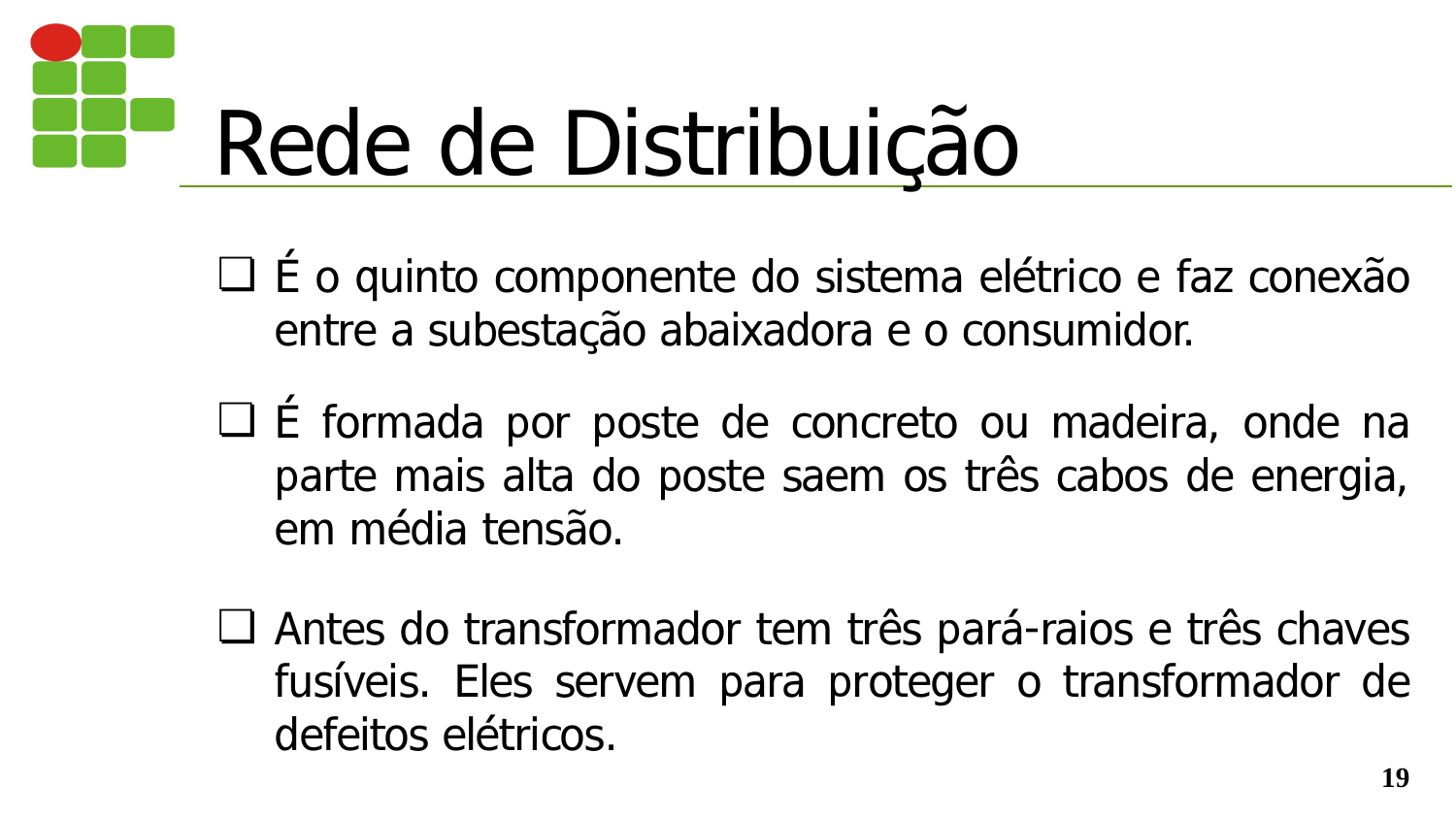

# Rede de Distribuição
É o quinto componente do sistema elétrico e faz conexão entre a subestação abaixadora e o consumidor.
É formada por poste de concreto ou madeira, onde na parte mais alta do poste saem os três cabos de energia, em média tensão.
Antes do transformador tem três pará-raios e três chaves fusíveis. Eles servem para proteger o transformador de defeitos elétricos.
19